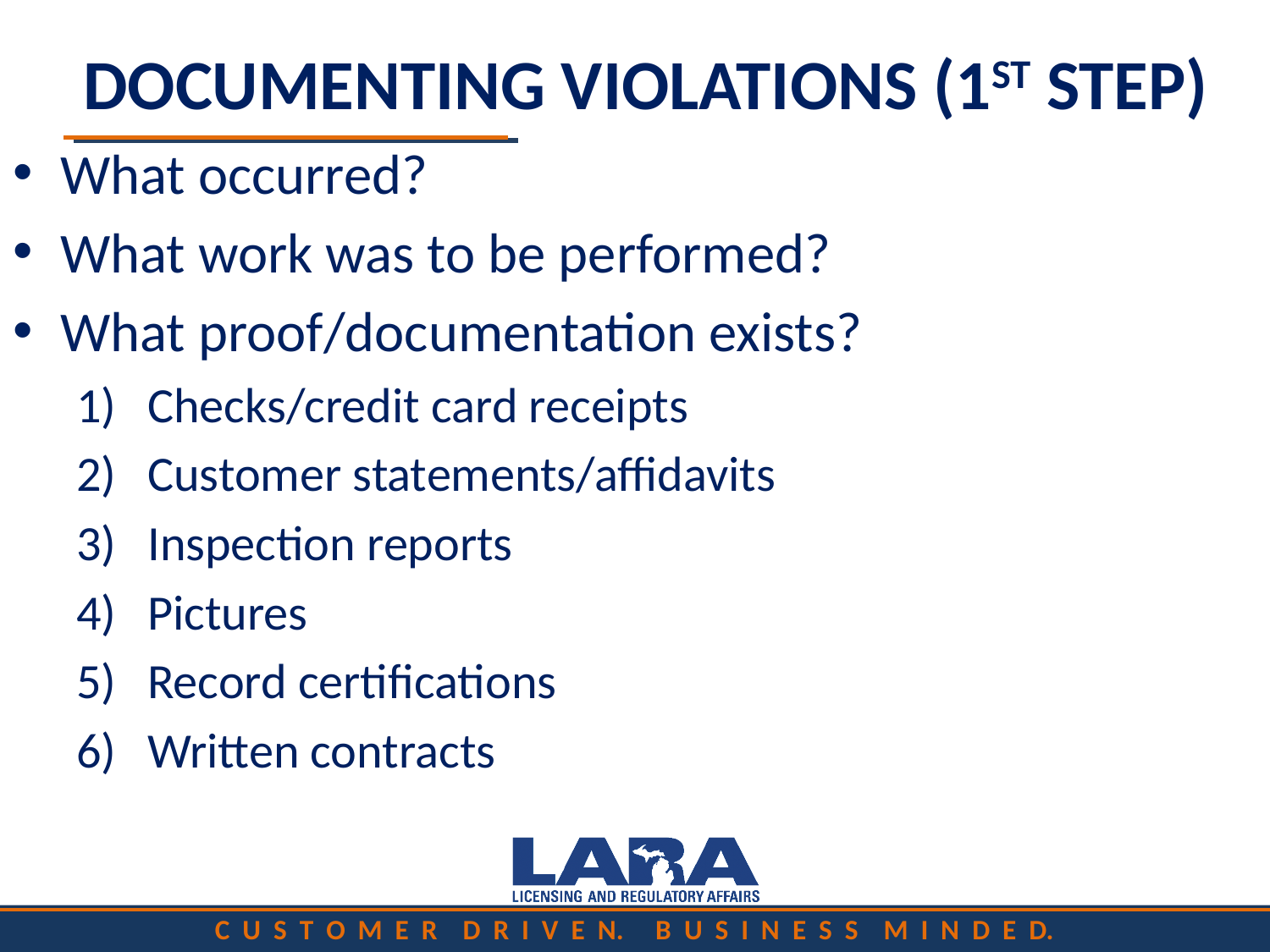

# DOCUMENTING VIOLATIONS (1ST STEP)
What occurred?
What work was to be performed?
What proof/documentation exists?
Checks/credit card receipts
Customer statements/affidavits
Inspection reports
Pictures
Record certifications
Written contracts